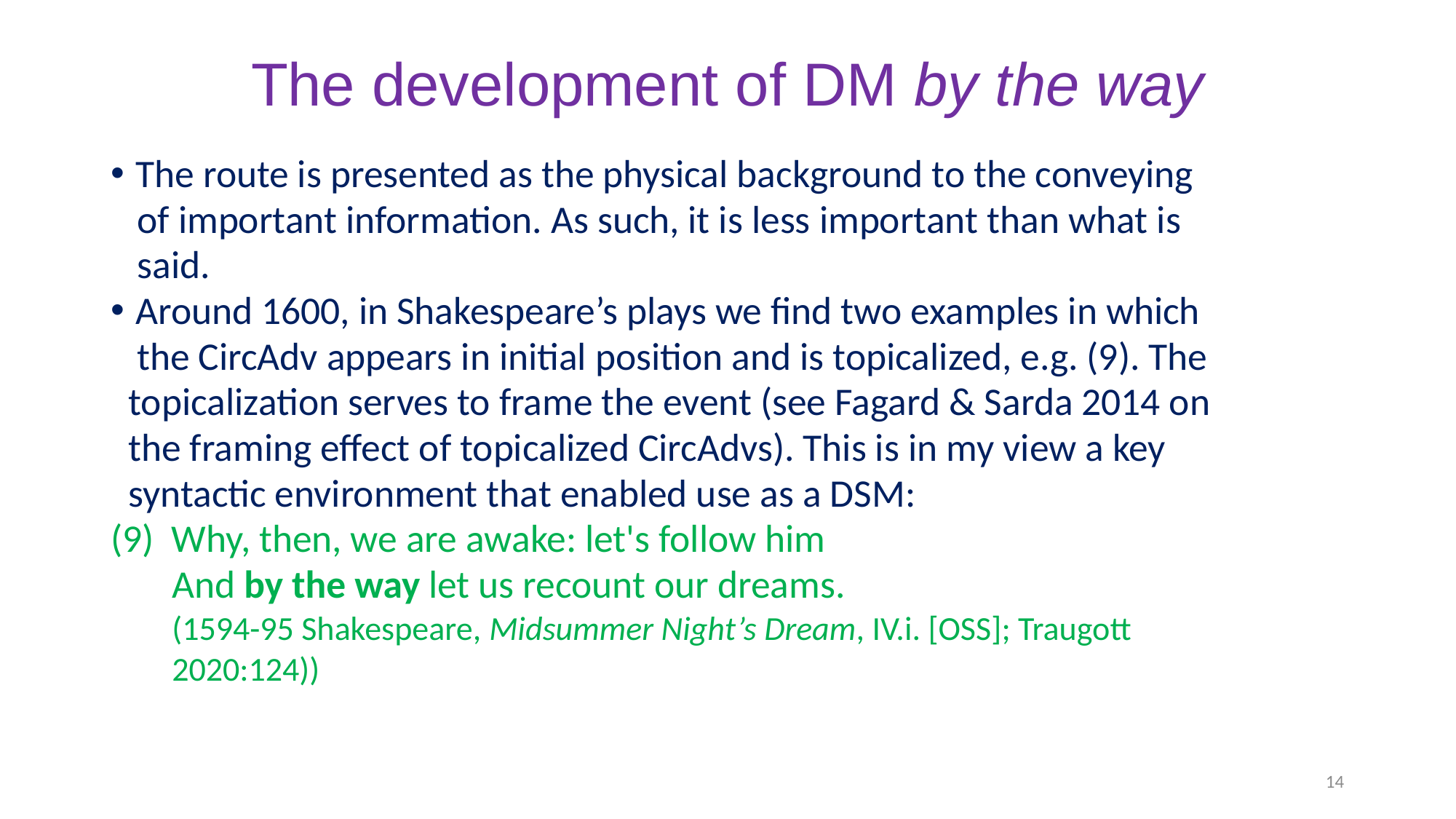

# The development of DM by the way
The route is presented as the physical background to the conveying
   of important information. As such, it is less important than what is
   said.
Around 1600, in Shakespeare’s plays we find two examples in which
   the CircAdv appears in initial position and is topicalized, e.g. (9). The
  topicalization serves to frame the event (see Fagard & Sarda 2014 on
  the framing effect of topicalized CircAdvs). This is in my view a key
  syntactic environment that enabled use as a DSM:
(9)  Why, then, we are awake: let's follow him
       And by the way let us recount our dreams.
       (1594-95 Shakespeare, Midsummer Night’s Dream, IV.i. [OSS]; Traugott
        2020:124))

14